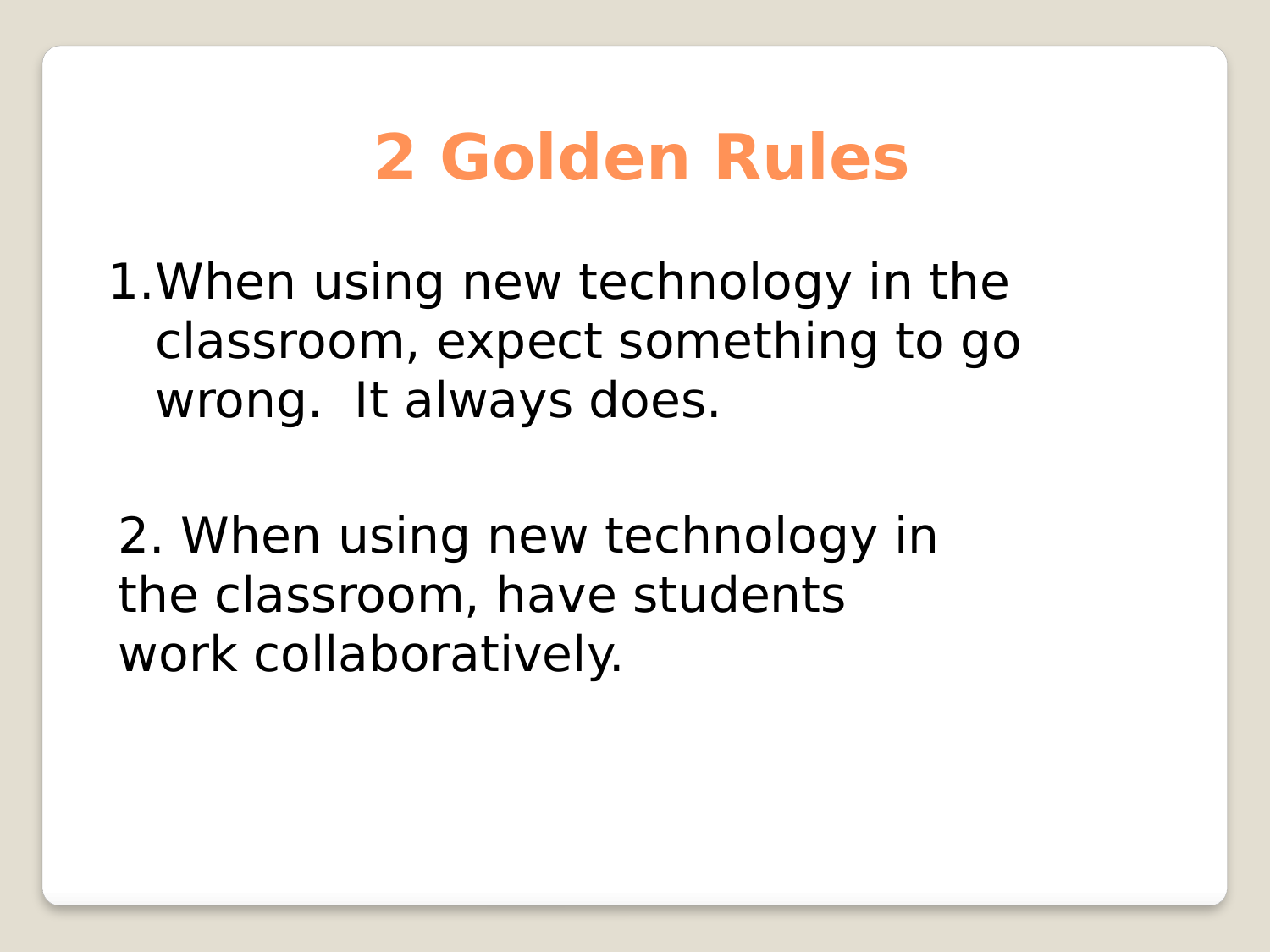

2 Golden Rules
When using new technology in the classroom, expect something to go wrong.  It always does.

2. When using new technology in the classroom, have students work collaboratively.